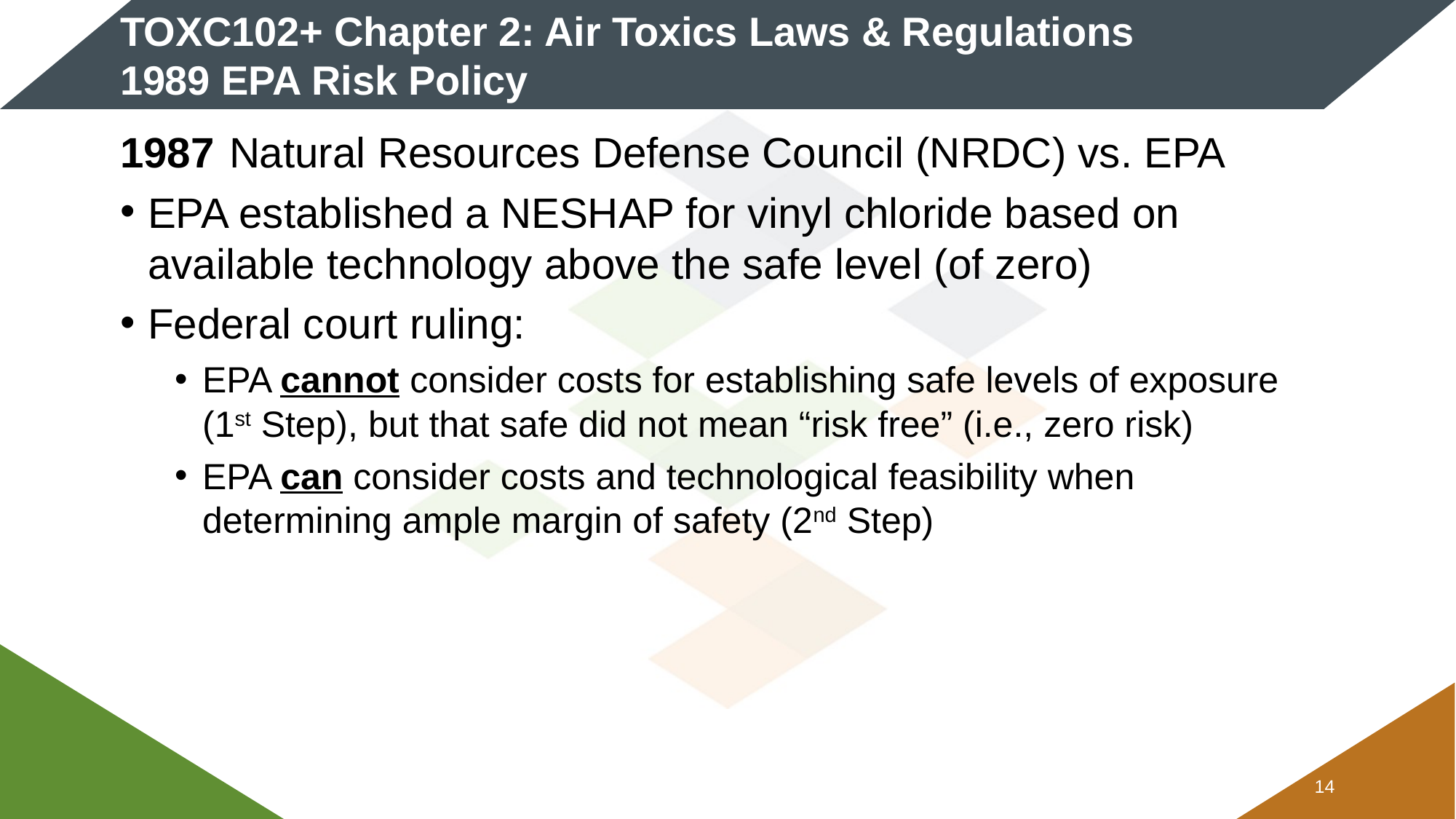

# TOXC102+ Chapter 2: Air Toxics Laws & Regulations 1989 EPA Risk Policy
1987	Natural Resources Defense Council (NRDC) vs. EPA
EPA established a NESHAP for vinyl chloride based on available technology above the safe level (of zero)
Federal court ruling:
EPA cannot consider costs for establishing safe levels of exposure (1st Step), but that safe did not mean “risk free” (i.e., zero risk)
EPA can consider costs and technological feasibility when determining ample margin of safety (2nd Step)
14